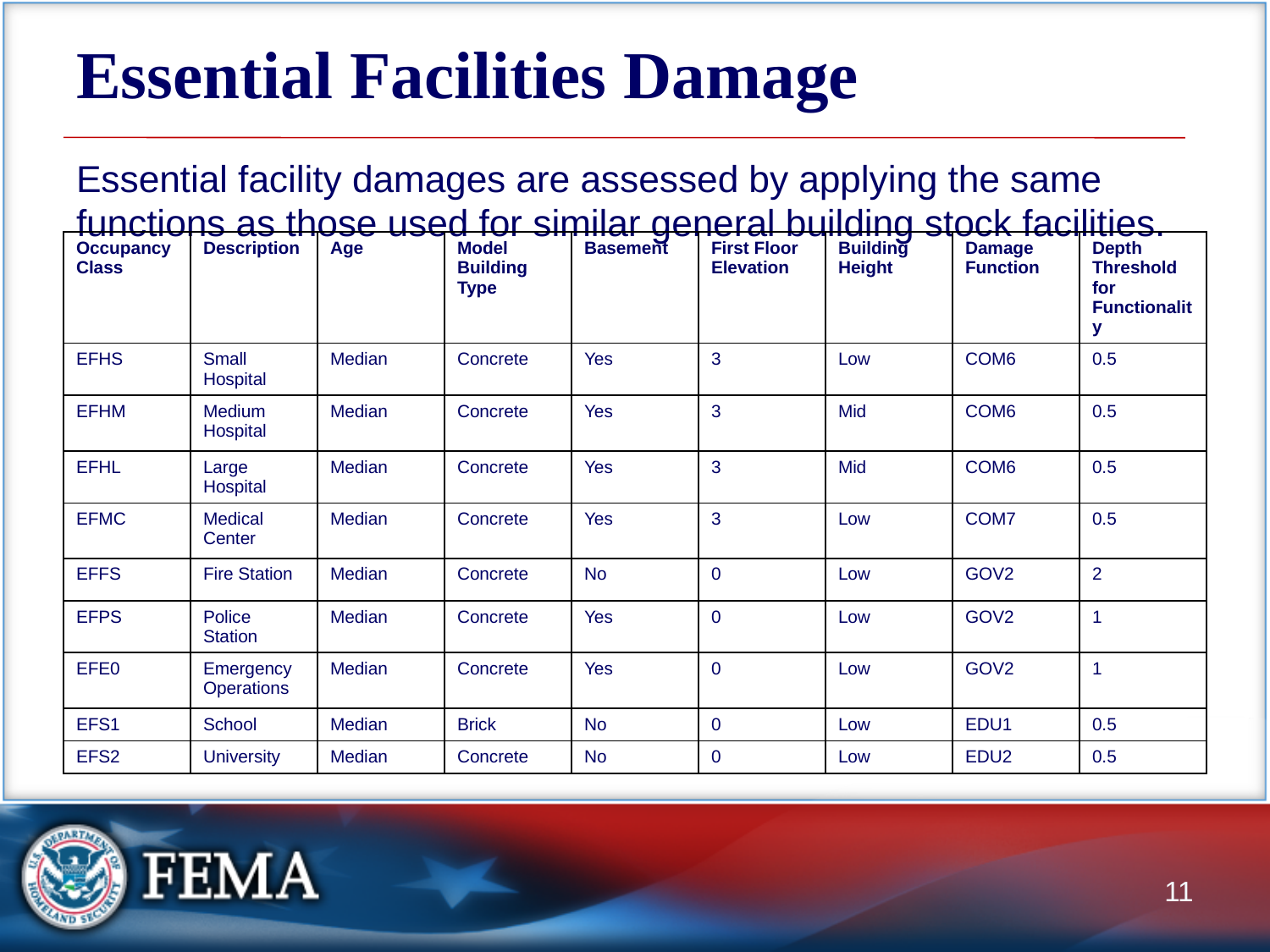

# Essential Facilities Damage
Essential facility damages are assessed by applying the same functions as those used for similar general building stock facilities.

| Occupancy Class | Description | Age | Model Building Type | Basement | First Floor Elevation | Building Height | Damage Function | Depth Threshold for Functionality |
| --- | --- | --- | --- | --- | --- | --- | --- | --- |
| EFHS | Small Hospital | Median | Concrete | Yes | 3 | Low | COM6 | 0.5 |
| EFHM | Medium Hospital | Median | Concrete | Yes | 3 | Mid | COM6 | 0.5 |
| EFHL | Large Hospital | Median | Concrete | Yes | 3 | Mid | COM6 | 0.5 |
| EFMC | Medical Center | Median | Concrete | Yes | 3 | Low | COM7 | 0.5 |
| EFFS | Fire Station | Median | Concrete | No | 0 | Low | GOV2 | 2 |
| EFPS | Police Station | Median | Concrete | Yes | 0 | Low | GOV2 | 1 |
| EFE0 | Emergency Operations | Median | Concrete | Yes | 0 | Low | GOV2 | 1 |
| EFS1 | School | Median | Brick | No | 0 | Low | EDU1 | 0.5 |
| EFS2 | University | Median | Concrete | No | 0 | Low | EDU2 | 0.5 |
11